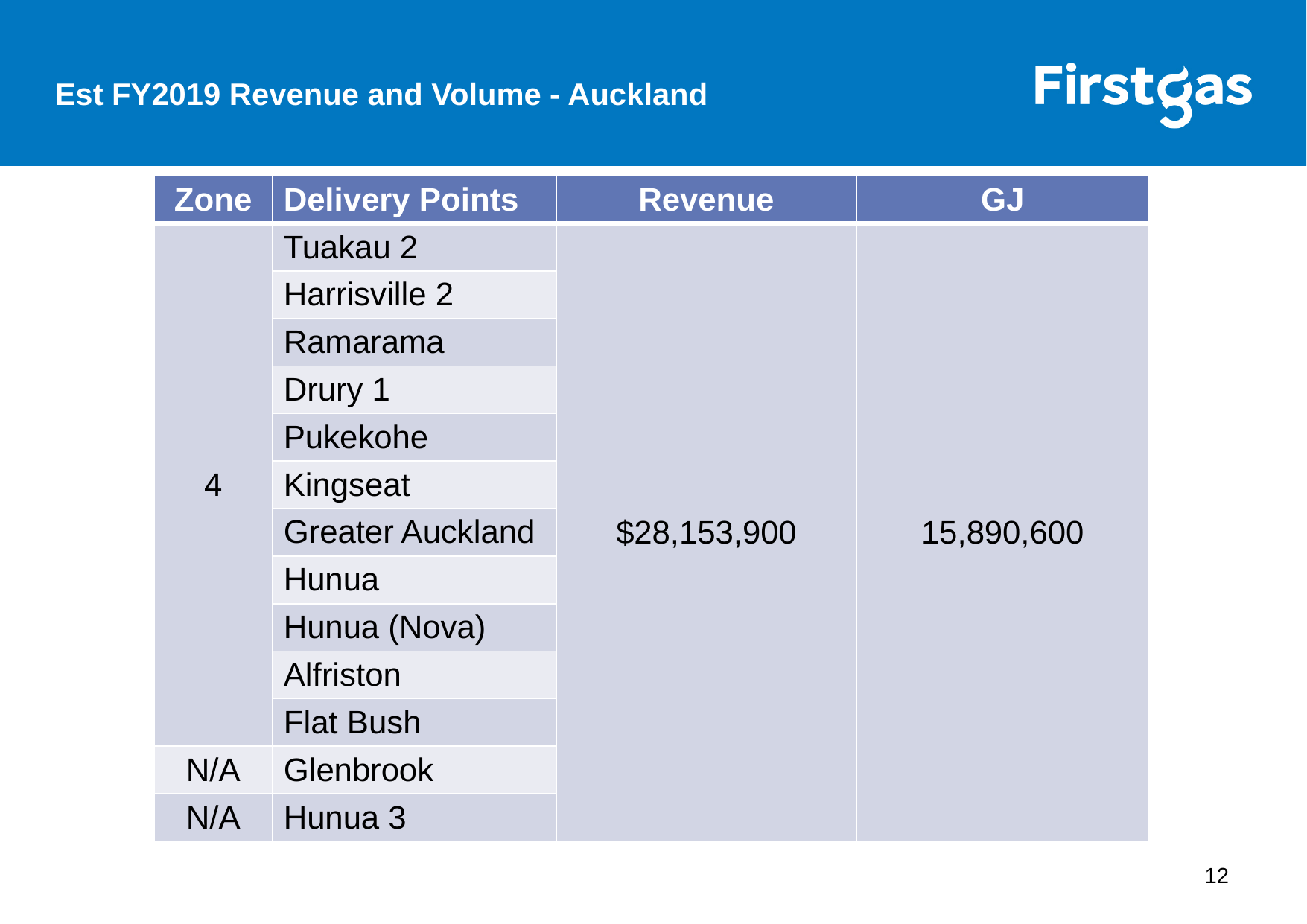

Est FY2019 Revenue and Volume - Auckland
| Zone | Delivery Points | Revenue | GJ |
| --- | --- | --- | --- |
| 4 | Tuakau 2 | $28,153,900 | 15,890,600 |
|  | Harrisville 2 |  |  |
|  | Ramarama |  |  |
|  | Drury 1 |  |  |
|  | Pukekohe |  |  |
|  | Kingseat |  |  |
|  | Greater Auckland |  |  |
|  | Hunua |  |  |
|  | Hunua (Nova) |  |  |
|  | Alfriston |  |  |
|  | Flat Bush |  |  |
| N/A | Glenbrook |  |  |
| N/A | Hunua 3 |  |  |
12